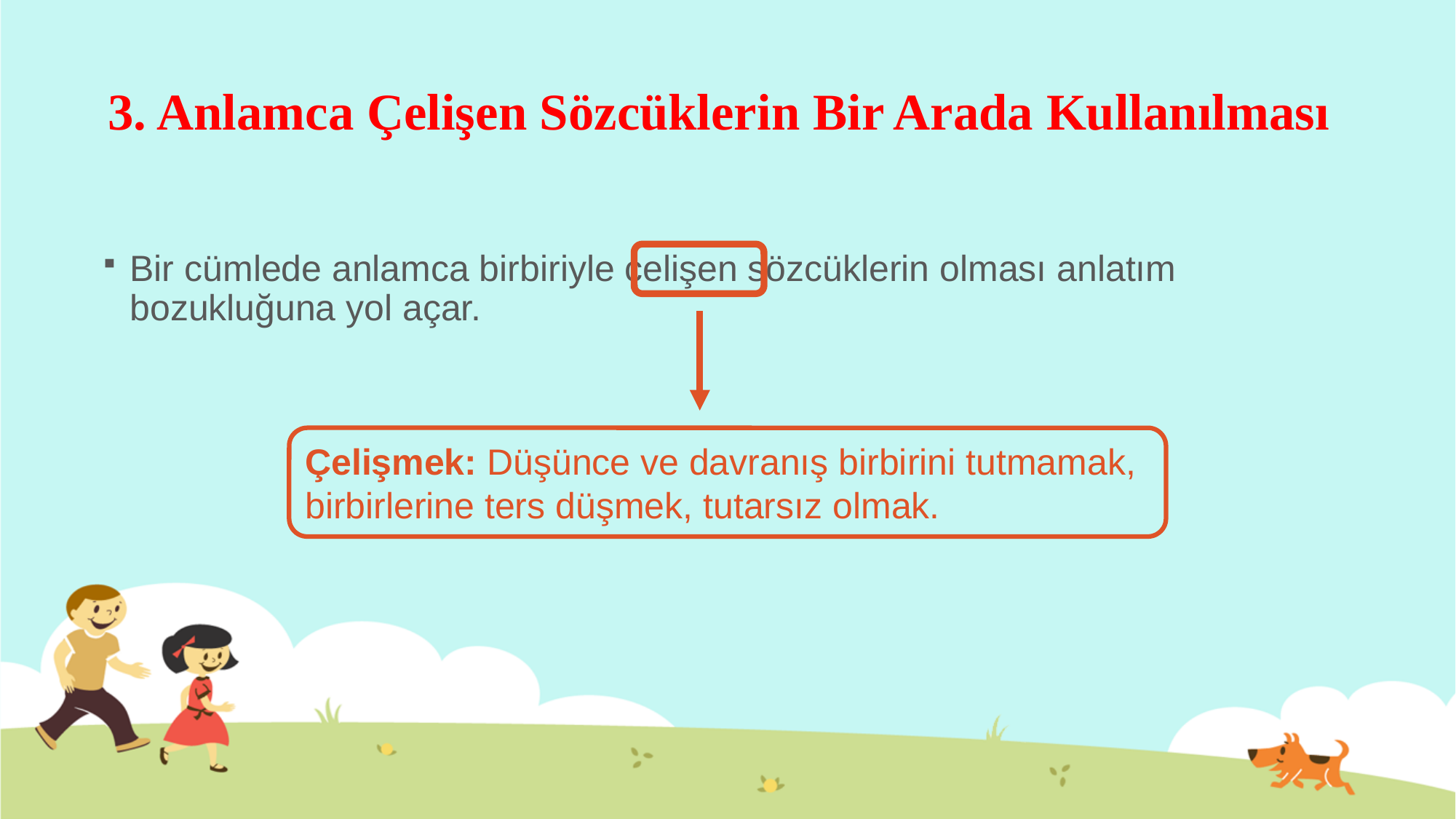

# 3. Anlamca Çelişen Sözcüklerin Bir Arada Kullanılması
Bir cümlede anlamca birbiriyle çelişen sözcüklerin olması anlatım bozukluğuna yol açar.

Çelişmek: Düşünce ve davranış birbirini tutmamak, birbirlerine ters düşmek, tutarsız olmak.